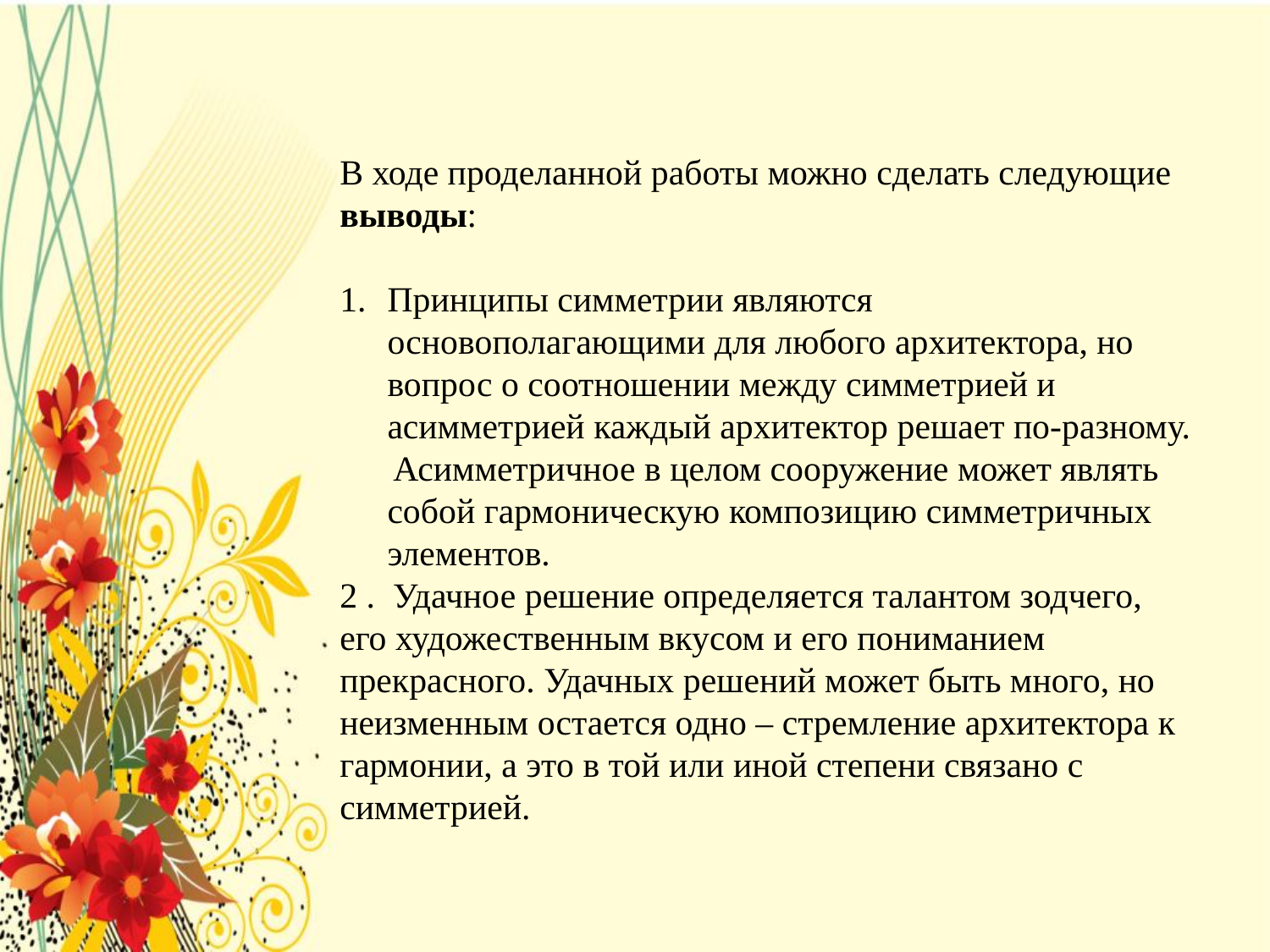

В ходе проделанной работы можно сделать следующие выводы:

Принципы симметрии являются основополагающими для любого архитектора, но вопрос о соотношении между симметрией и асимметрией каждый архитектор решает по-разному.
      Асимметричное в целом сооружение может являть собой гармоническую композицию симметричных элементов.
2 .  Удачное решение определяется талантом зодчего, его художественным вкусом и его пониманием прекрасного. Удачных решений может быть много, но неизменным остается одно – стремление архитектора к гармонии, а это в той или иной степени связано с симметрией.